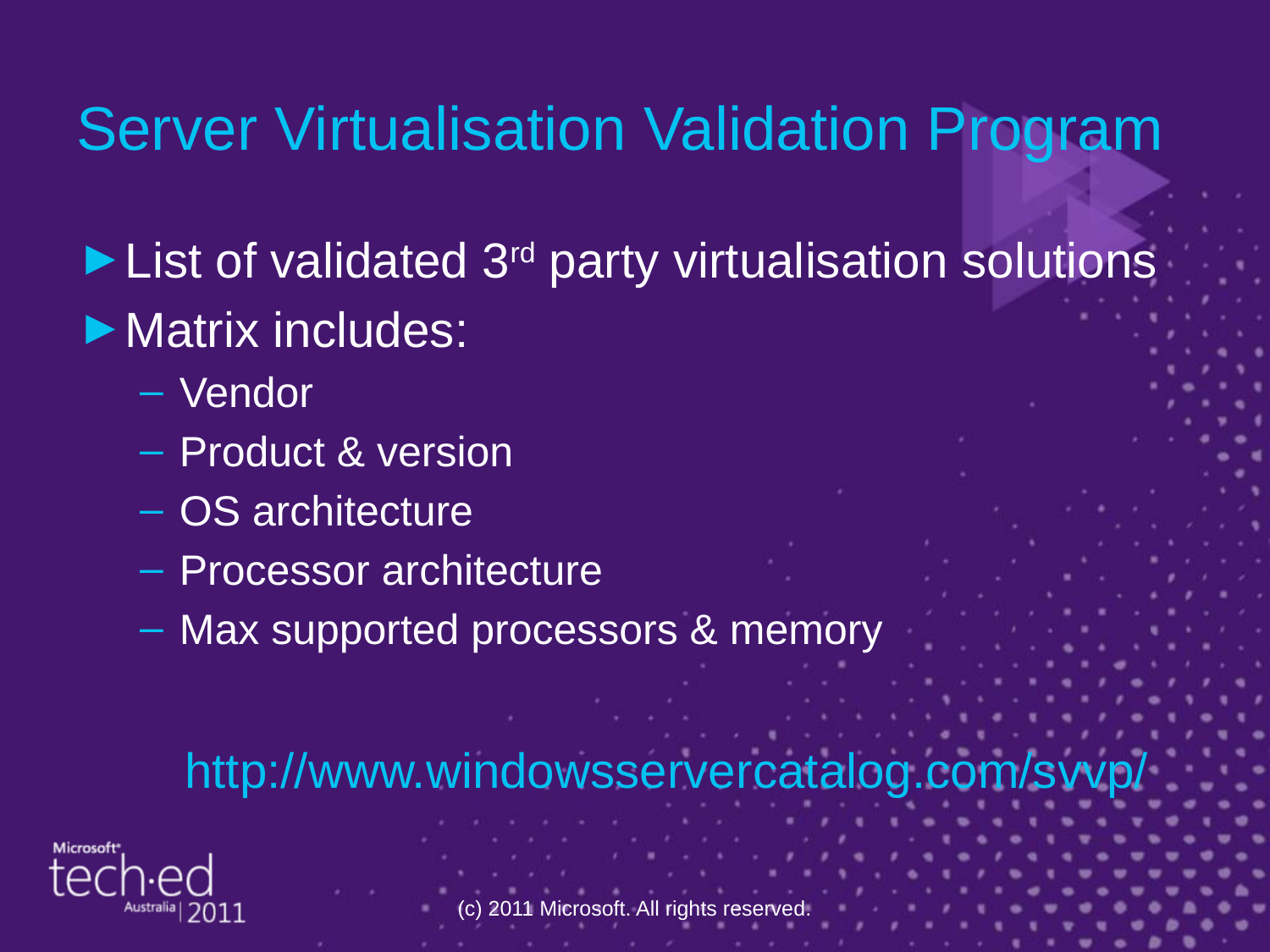

# Server Virtualisation Validation Program
List of validated 3rd party virtualisation solutions
Matrix includes:
Vendor
Product & version
OS architecture
Processor architecture
Max supported processors & memory

http://www.windowsservercatalog.com/svvp/

(c) 2011 Microsoft. All rights reserved.